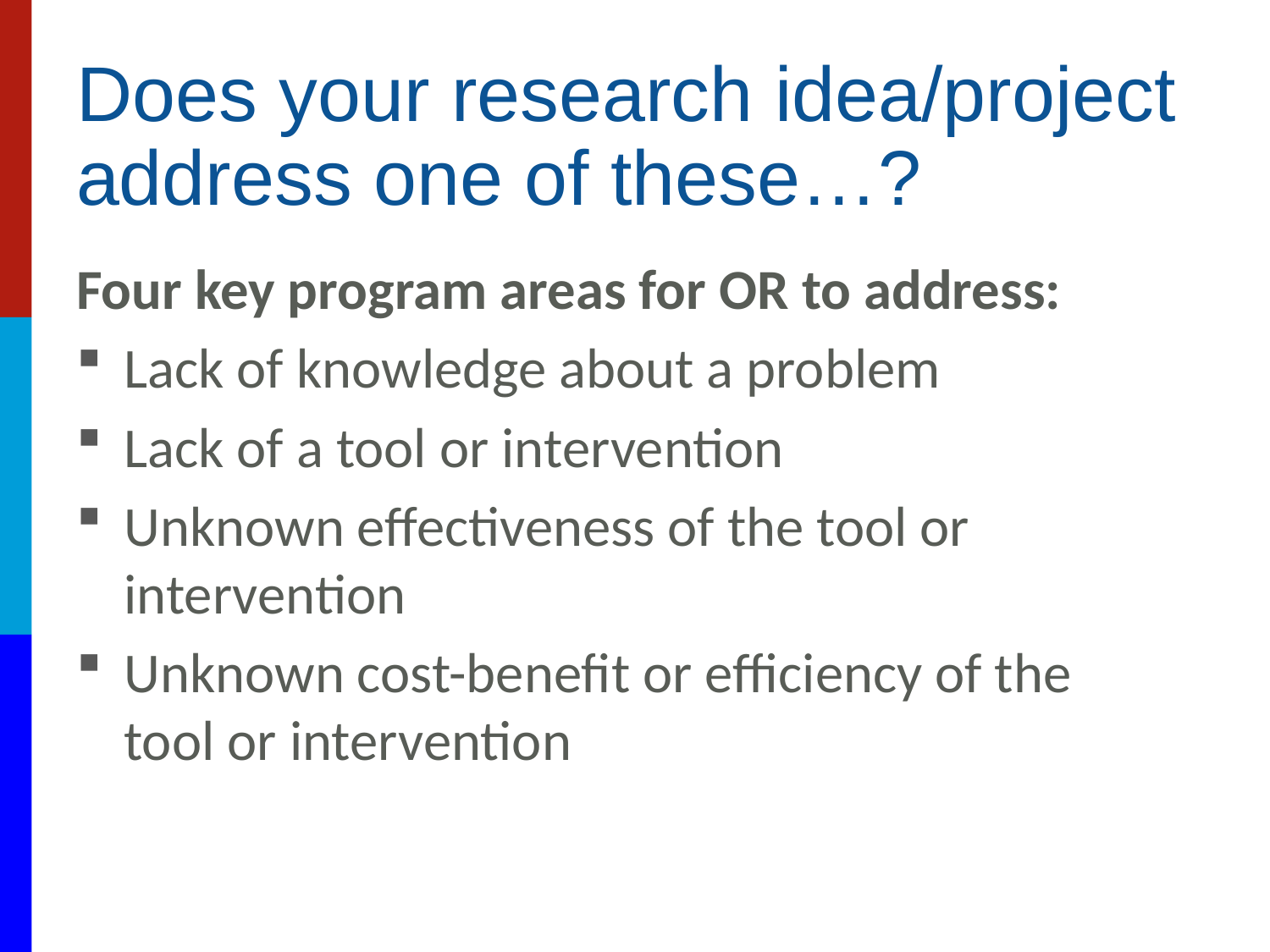

# Does your research idea/project address one of these…?
Four key program areas for OR to address:
Lack of knowledge about a problem
Lack of a tool or intervention
Unknown effectiveness of the tool or intervention
Unknown cost-benefit or efficiency of the tool or intervention